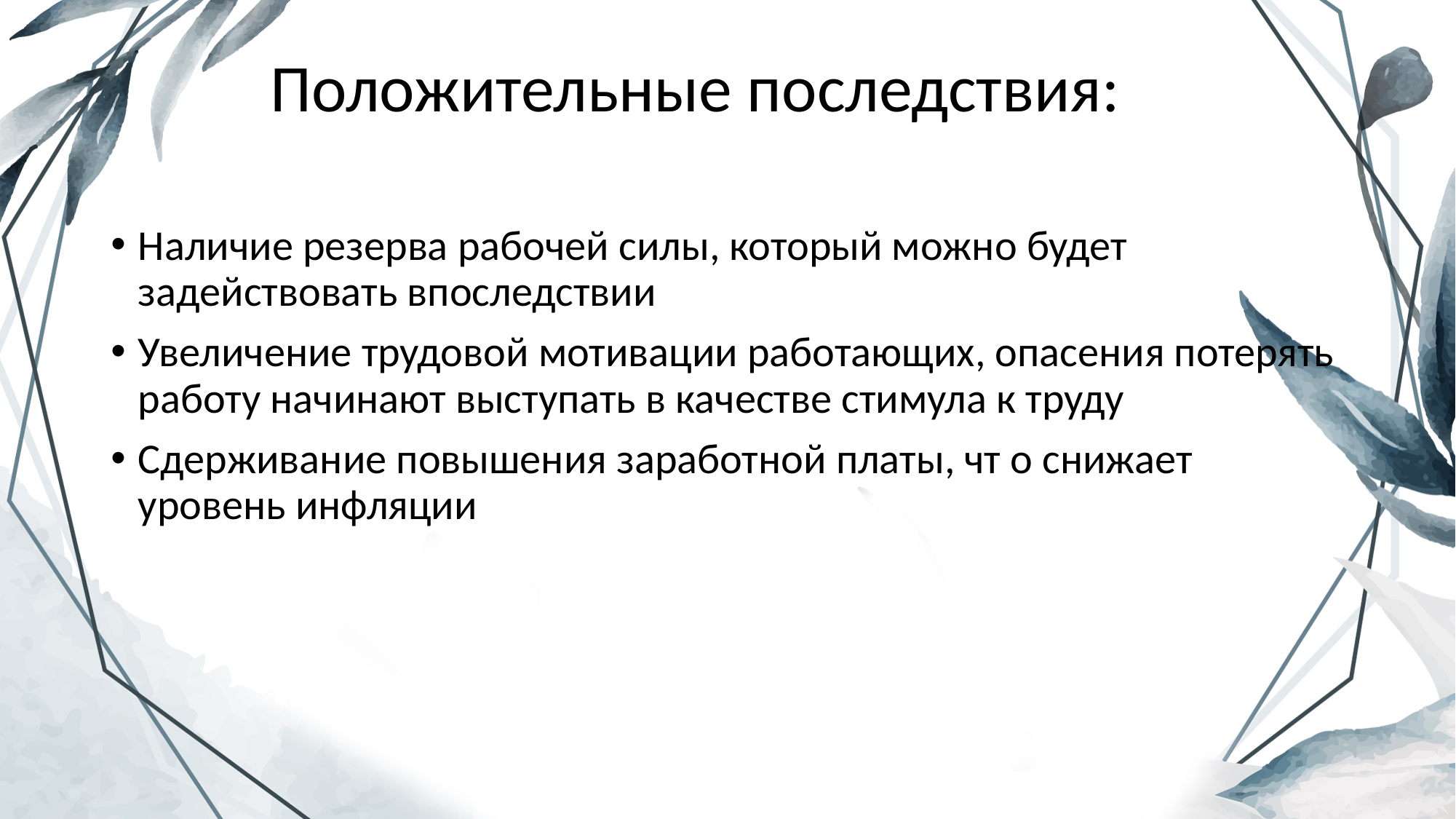

# Положительные последствия:
Наличие резерва рабочей силы, который можно будет задействовать впоследствии
Увеличение трудовой мотивации работающих, опасения потерять работу начинают выступать в качестве стимула к труду
Сдерживание повышения заработной платы, чт о снижает уровень инфляции